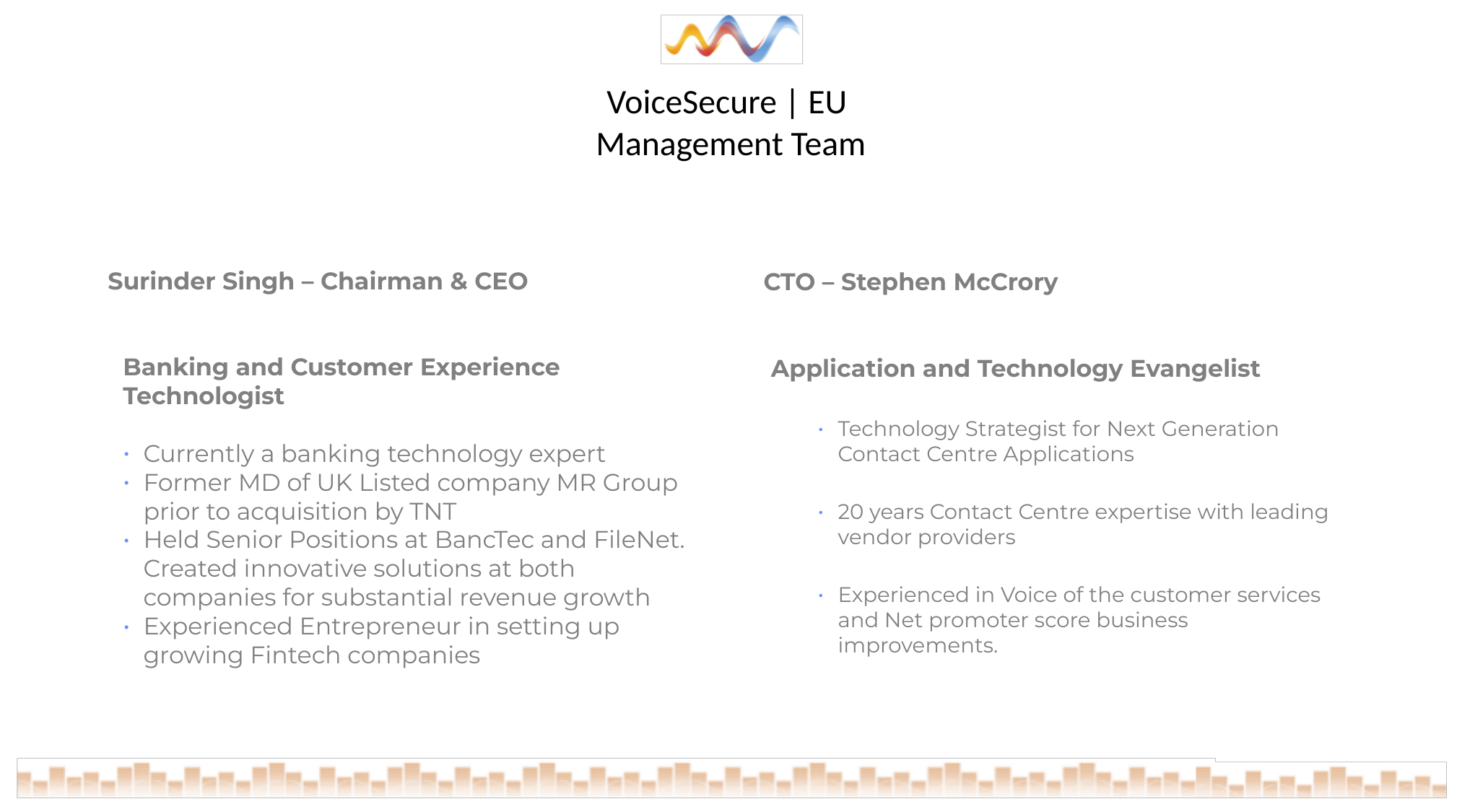

# VoiceSecure | EU Management Team
Surinder Singh – Chairman & CEO
CTO – Stephen McCrory

Banking and Customer Experience Technologist

Currently a banking technology expert
Former MD of UK Listed company MR Group prior to acquisition by TNT
Held Senior Positions at BancTec and FileNet. Created innovative solutions at both companies for substantial revenue growth
Experienced Entrepreneur in setting up growing Fintech companies

 Application and Technology Evangelist

Technology Strategist for Next Generation Contact Centre Applications

20 years Contact Centre expertise with leading vendor providers

Experienced in Voice of the customer services and Net promoter score business improvements.
- 15 -